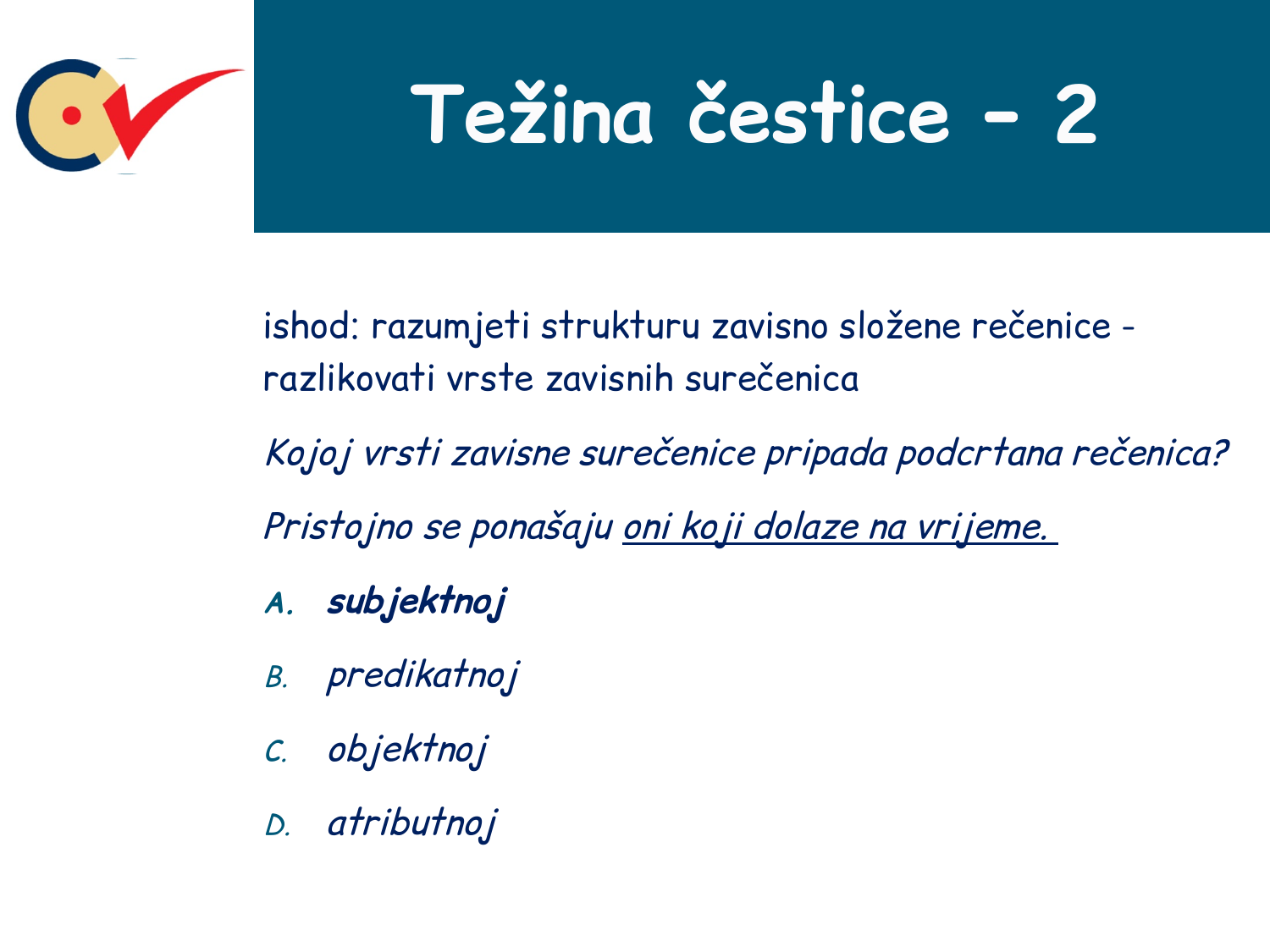

# Težina čestice – 2
ishod: razumjeti strukturu zavisno složene rečenice -
razlikovati vrste zavisnih surečenica
Kojoj vrsti zavisne surečenice pripada podcrtana rečenica?
Pristojno se ponašaju oni koji dolaze na vrijeme.
subjektnoj
predikatnoj
objektnoj
atributnoj